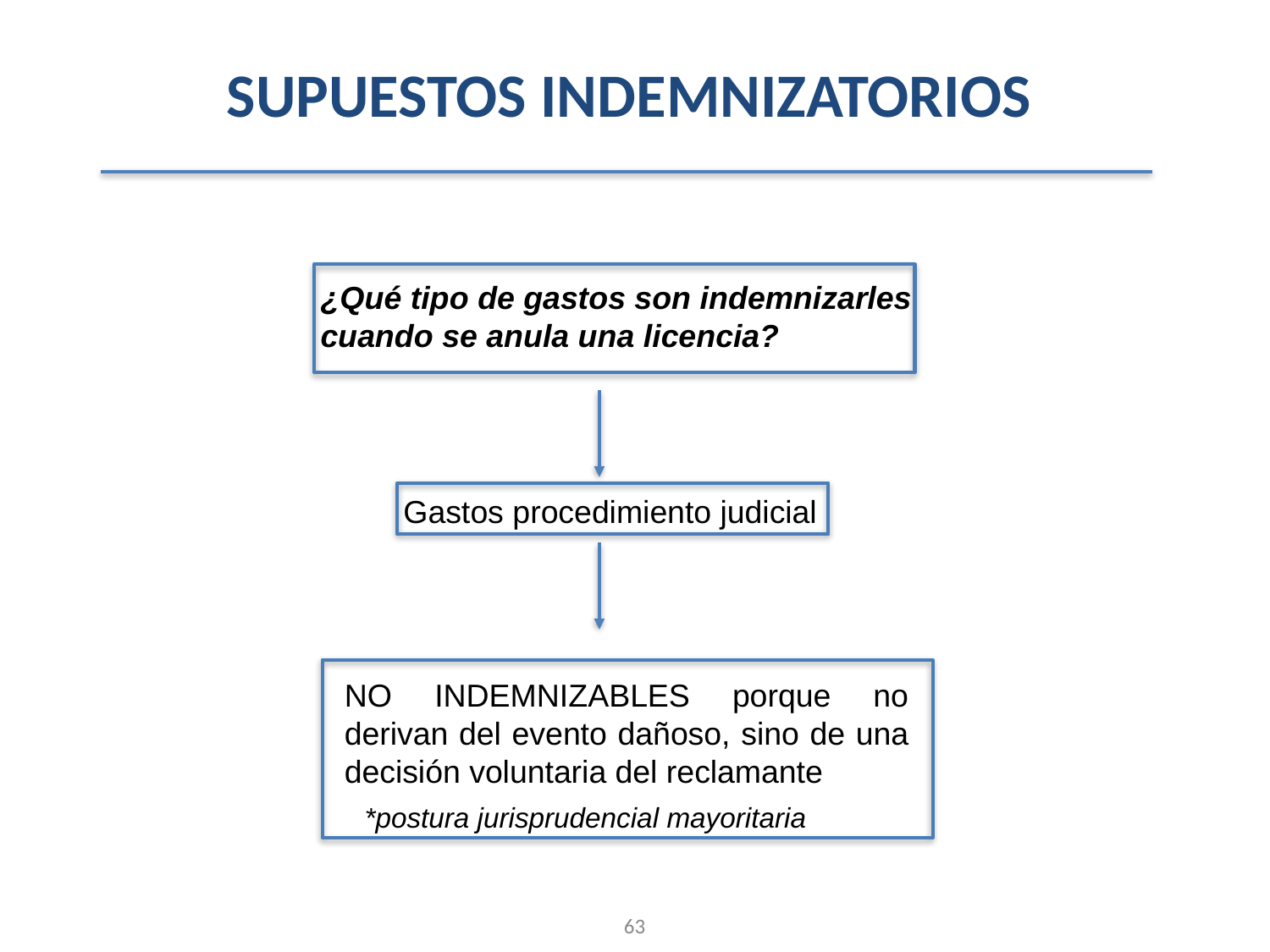

SUPUESTOS INDEMNIZATORIOS

¿Qué tipo de gastos son indemnizarles cuando se anula una licencia?

Gastos procedimiento judicial

NO INDEMNIZABLES porque no derivan del evento dañoso, sino de una decisión voluntaria del reclamante
*postura jurisprudencial mayoritaria
63